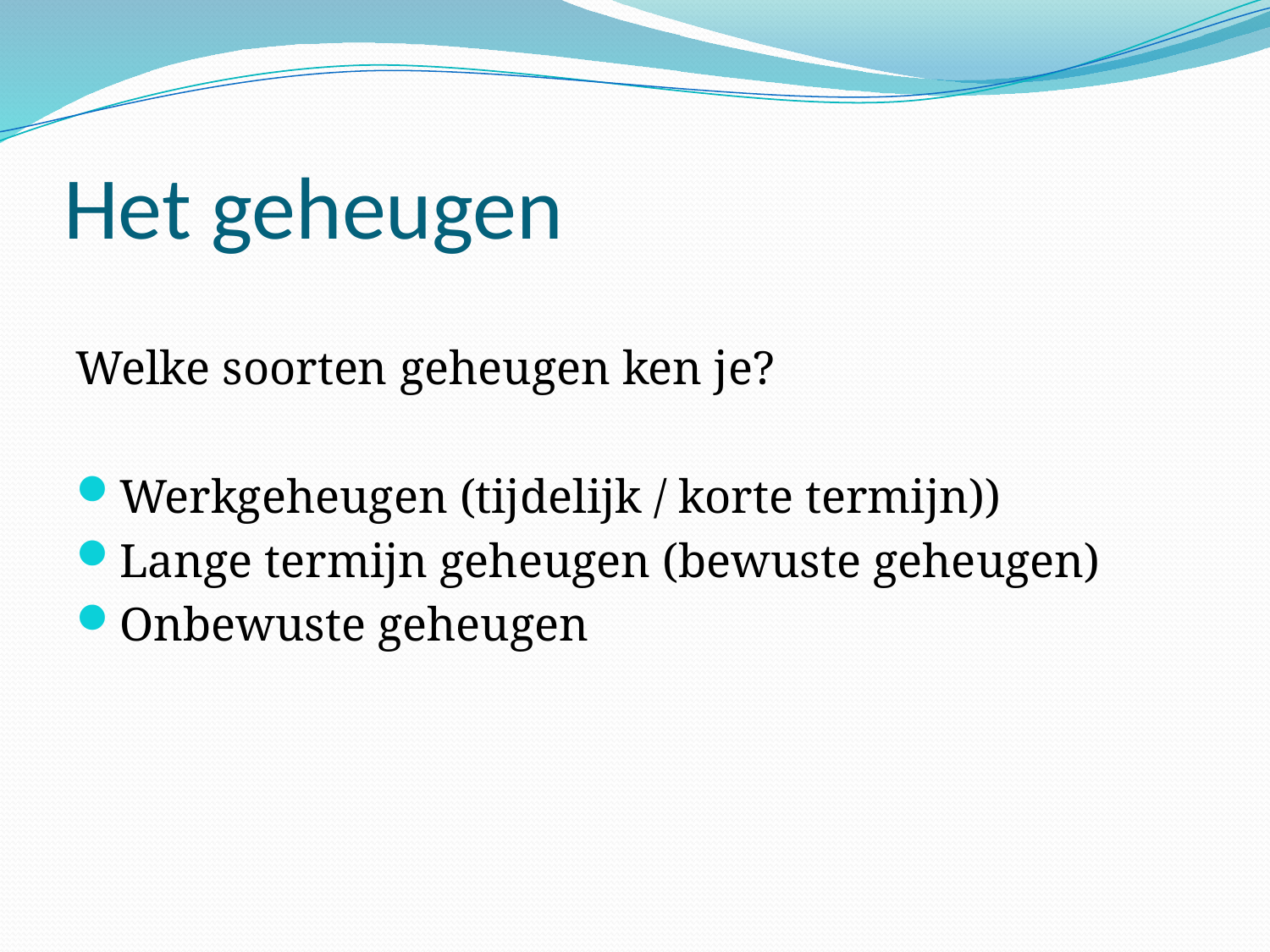

# Het geheugen

Welke soorten geheugen ken je?

Werkgeheugen (tijdelijk / korte termijn))
Lange termijn geheugen (bewuste geheugen)
Onbewuste geheugen